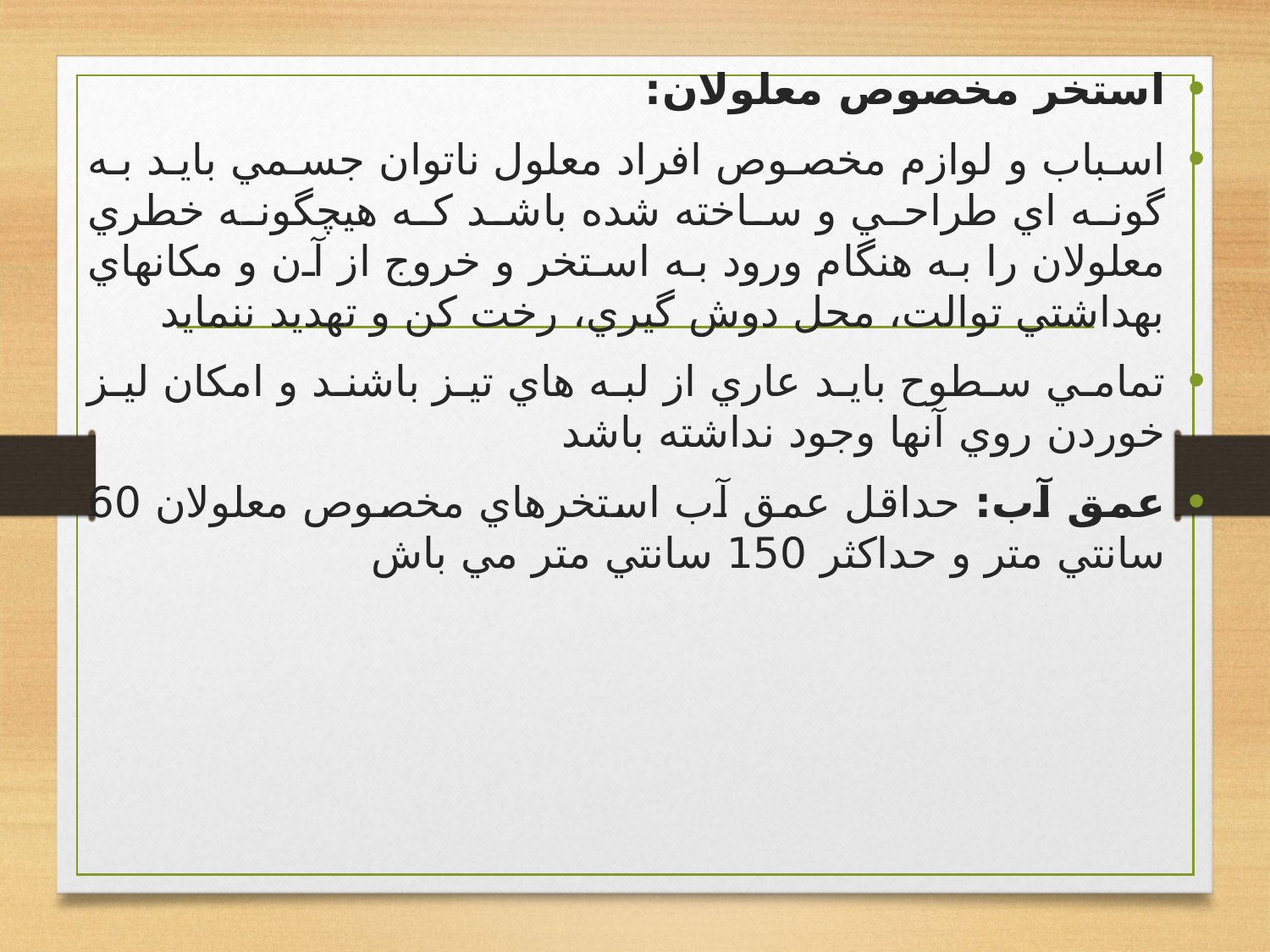

استخر مخصوص معلولان:
اسباب و لوازم مخصوص افراد معلول ناتوان جسمي بايد به گونه اي طراحي و ساخته شده باشد كه هيچگونه خطري معلولان را به هنگام ورود به استخر و خروج از آن و مكانهاي بهداشتي توالت، محل دوش گيري، رخت كن و تهديد ننمايد
تمامي سطوح بايد عاري از لبه هاي تيز باشند و امكان ليز خوردن روي آنها وجود نداشته باشد
عمق آب: حداقل عمق آب استخرهاي مخصوص معلولان 60 سانتي متر و حداكثر 150 سانتي متر مي باش